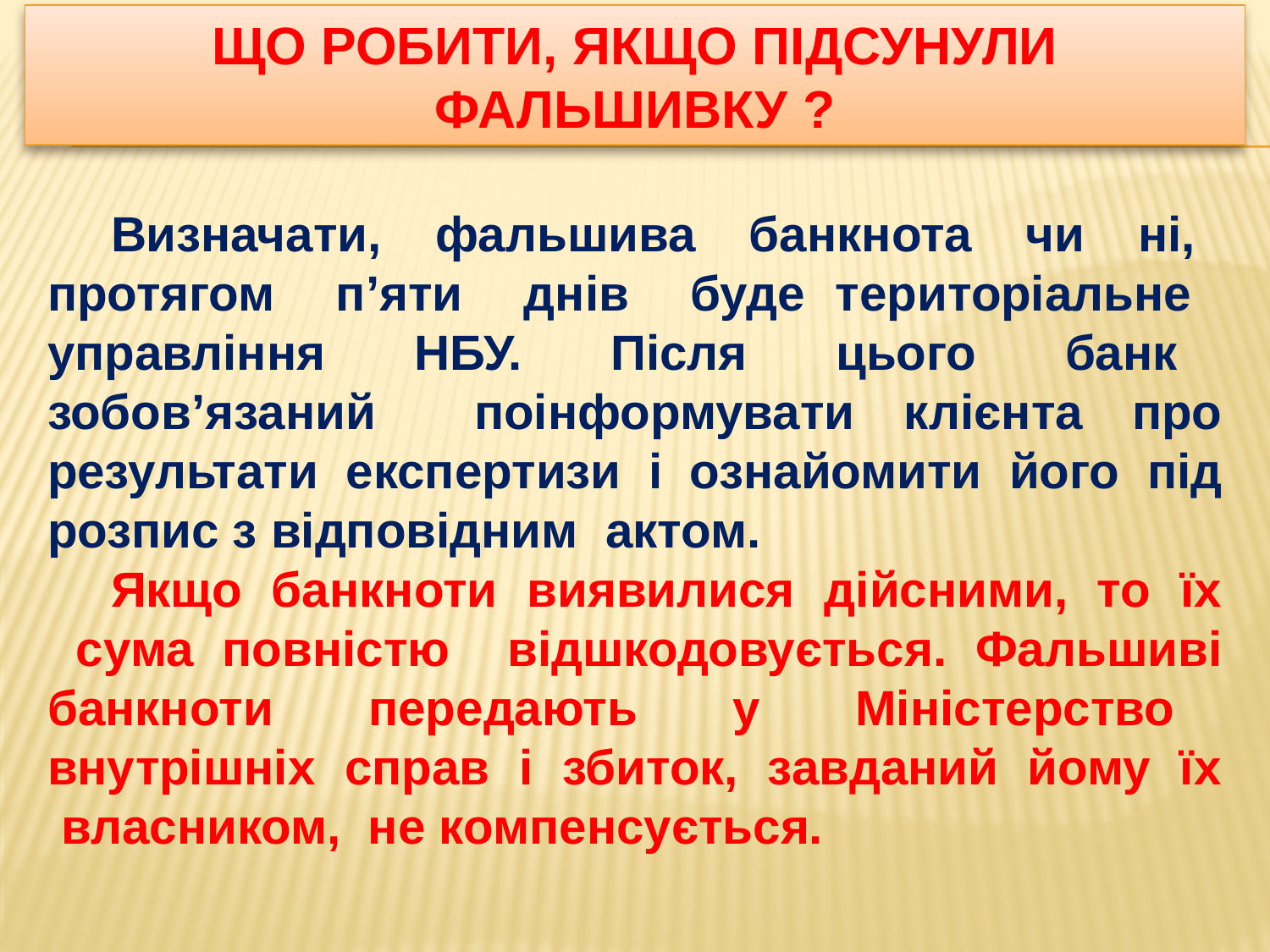

ЩО РОБИТИ, ЯКЩО ПІДСУНУЛИ ФАЛЬШИВКУ ?
Визначати,  фальшива  банкнота  чи  ні,  протягом  п’яти  днів  буде територіальне  управління  НБУ.  Після  цього  банк  зобов’язаний  поінформувати клієнта про результати експертизи і ознайомити його під розпис з відповідним  актом.
Якщо  банкноти  виявилися  дійсними,  то  їх  сума повністю  відшкодовується. Фальшиві банкноти  передають  у  Міністерство  внутрішніх  справ  і  збиток,  завданий  йому  їх  власником,  не компенсується.